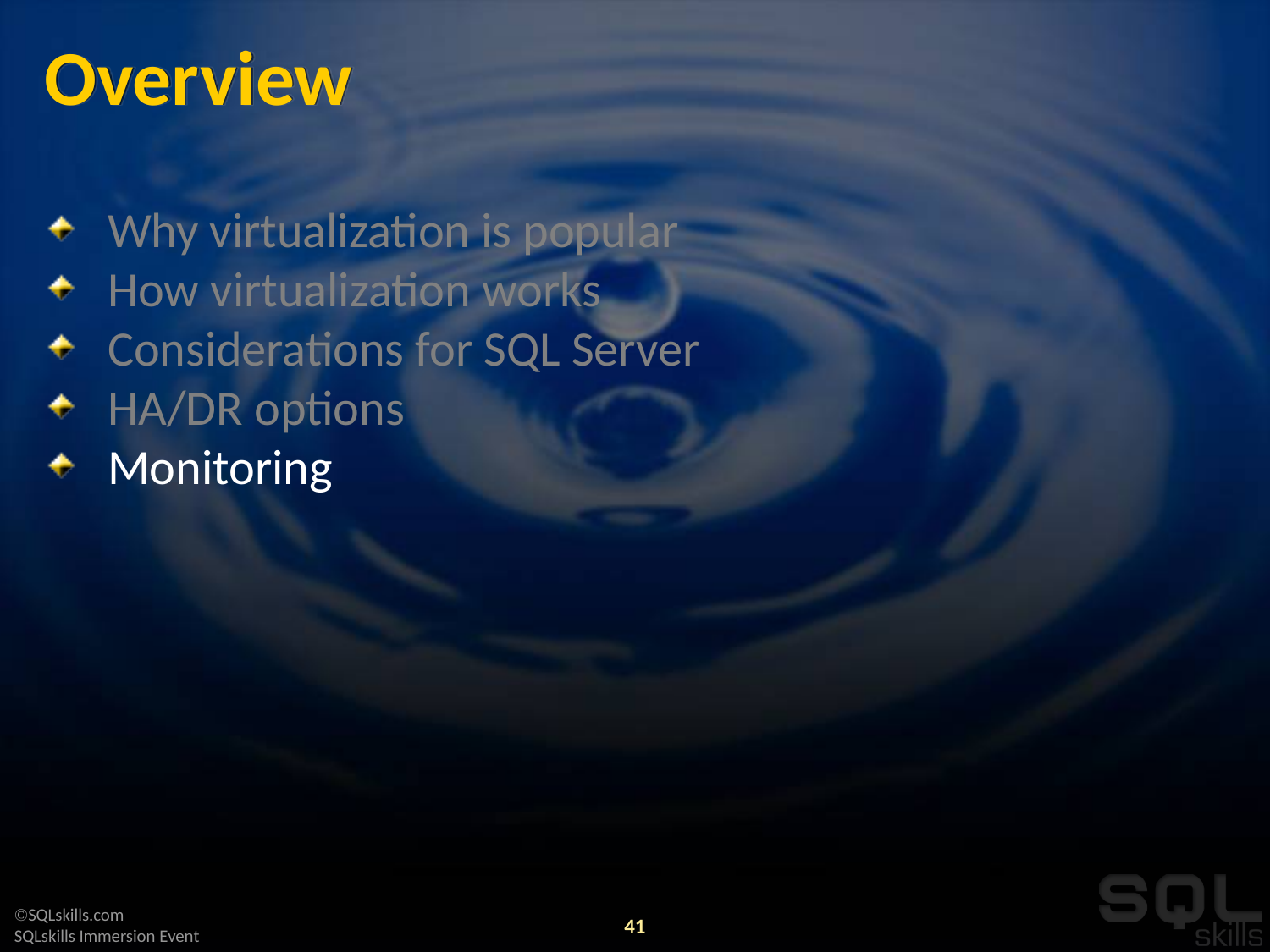

# Overview
Why virtualization is popular
How virtualization works
Considerations for SQL Server
HA/DR options
Monitoring

41